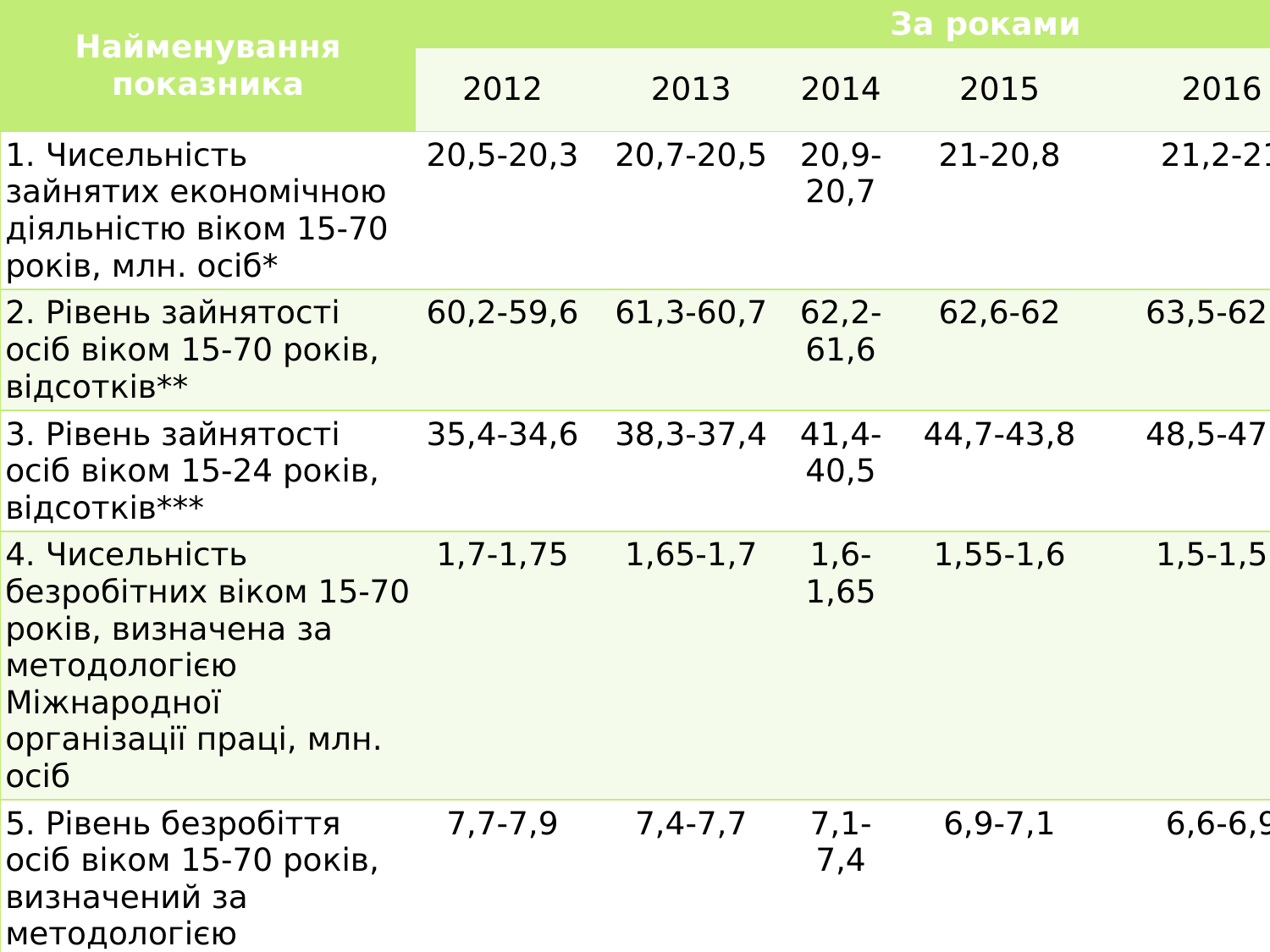

| Найменування показника | За роками |  |  |  |  |  |
| --- | --- | --- | --- | --- | --- | --- |
|  | 2012 | 2013 | 2014 | 2015 | 2016 | 2017 |
| 1. Чисельність зайнятих економічною діяльністю віком 15-70 років, млн. осіб\* | 20,5-20,3 | 20,7-20,5 | 20,9-20,7 | 21-20,8 | 21,2-21 | 21,4-21,2 |
| 2. Рівень зайнятості осіб віком 15-70 років, відсотків\*\* | 60,2-59,6 | 61,3-60,7 | 62,2-61,6 | 62,6-62 | 63,5-62,9 | 64,3-63,7 |
| 3. Рівень зайнятості осіб віком 15-24 років, відсотків\*\*\* | 35,4-34,6 | 38,3-37,4 | 41,4-40,5 | 44,7-43,8 | 48,5-47,4 | 51,9-50,8 |
| 4. Чисельність безробітних віком 15-70 років, визначена за методологією Міжнародної організації праці, млн. осіб | 1,7-1,75 | 1,65-1,7 | 1,6-1,65 | 1,55-1,6 | 1,5-1,55 | 1,45-1,5 |
| 5. Рівень безробіття осіб віком 15-70 років, визначений за методологією Міжнародної організації праці, відсотків\*\*\*\* | 7,7-7,9 | 7,4-7,7 | 7,1-7,4 | 6,9-7,1 | 6,6-6,9 | 6,3-6,6 |
| 6. Рівень безробіття осіб віком 15-24 років, визначений за методологією Міжнародної організації праці, відсотків\*\*\*\*\* | 19,2-21,2 | 17,9-19,8 | 16,7-18,6 | 15,4-17,3 | 14,2-16 | 13-14,8 |